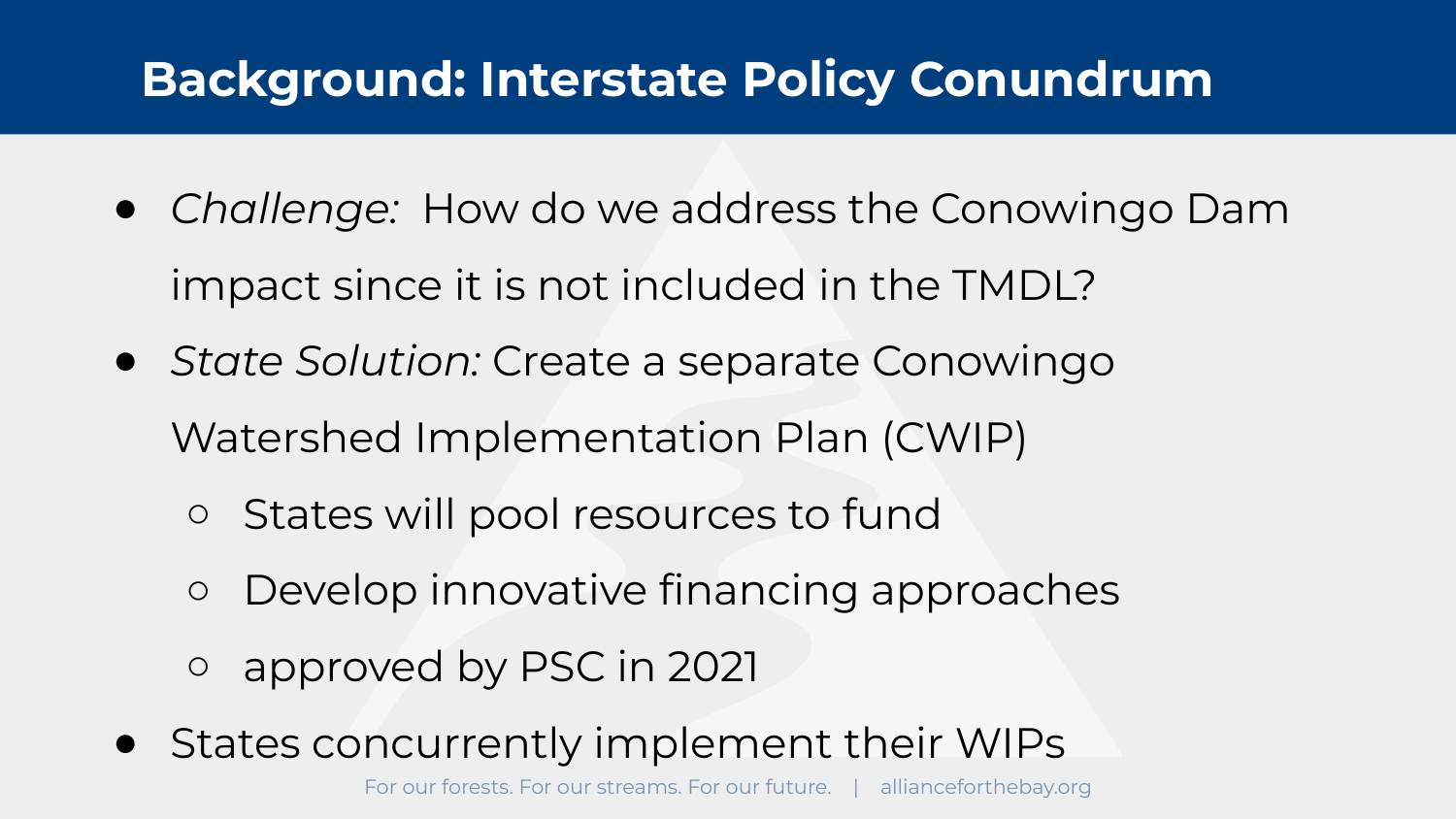

Background: Interstate Policy Conundrum

Challenge:  How do we address the Conowingo Dam impact since it is not included in the TMDL?
State Solution: Create a separate Conowingo Watershed Implementation Plan (CWIP)
States will pool resources to fund
Develop innovative financing approaches
approved by PSC in 2021
States concurrently implement their WIPs